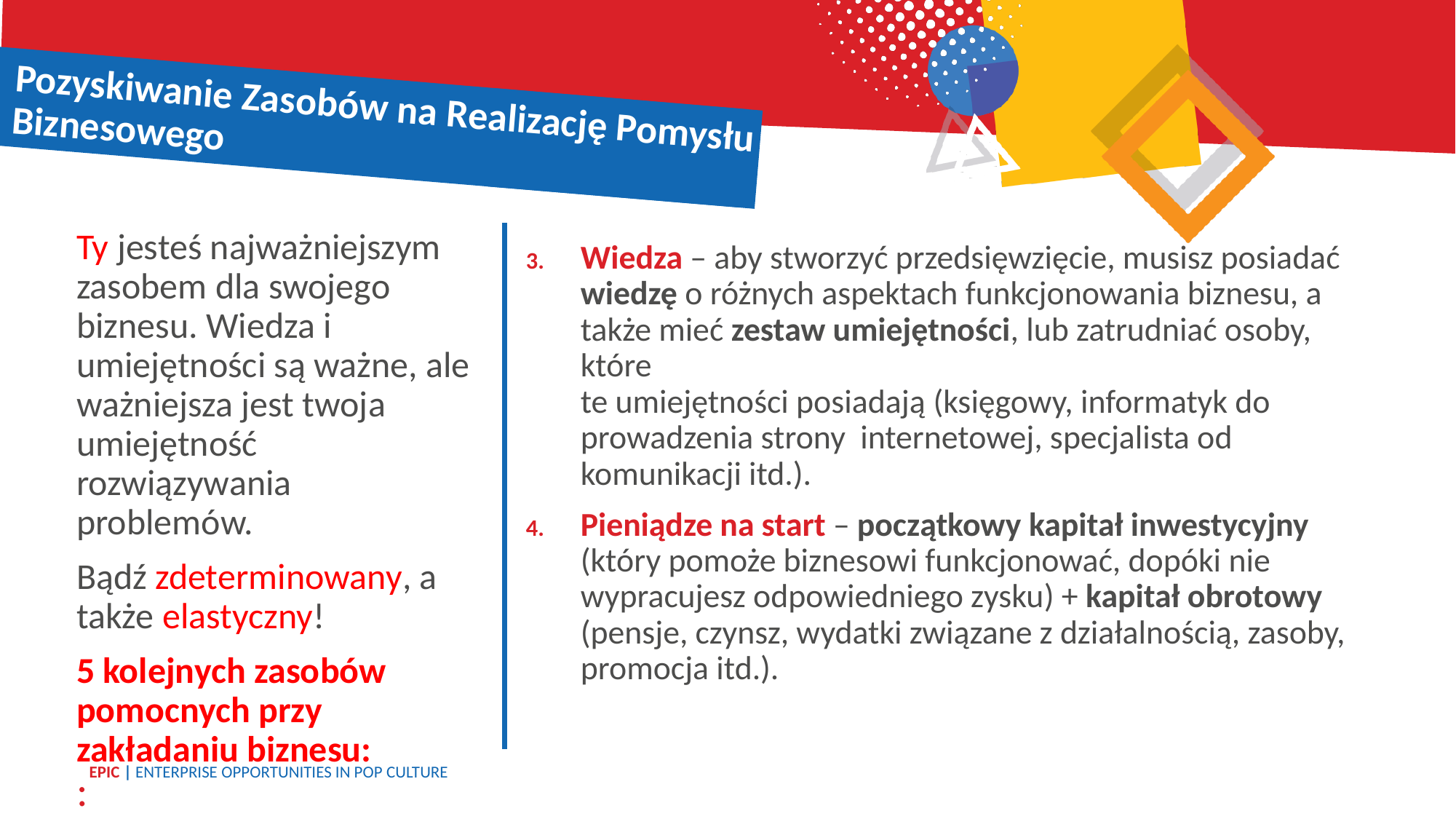

Pozyskiwanie Zasobów na Realizację Pomysłu Biznesowego

Ty jesteś najważniejszym zasobem dla swojego biznesu. Wiedza i umiejętności są ważne, ale ważniejsza jest twoja umiejętność rozwiązywania problemów.
Bądź zdeterminowany, a także elastyczny!
5 kolejnych zasobów pomocnych przy zakładaniu biznesu:
:

Wiedza – aby stworzyć przedsięwzięcie, musisz posiadać wiedzę o różnych aspektach funkcjonowania biznesu, a także mieć zestaw umiejętności, lub zatrudniać osoby, które
te umiejętności posiadają (księgowy, informatyk do prowadzenia strony  internetowej, specjalista od komunikacji itd.).
Pieniądze na start – początkowy kapitał inwestycyjny (który pomoże biznesowi funkcjonować, dopóki nie wypracujesz odpowiedniego zysku) + kapitał obrotowy (pensje, czynsz, wydatki związane z działalnością, zasoby, promocja itd.).